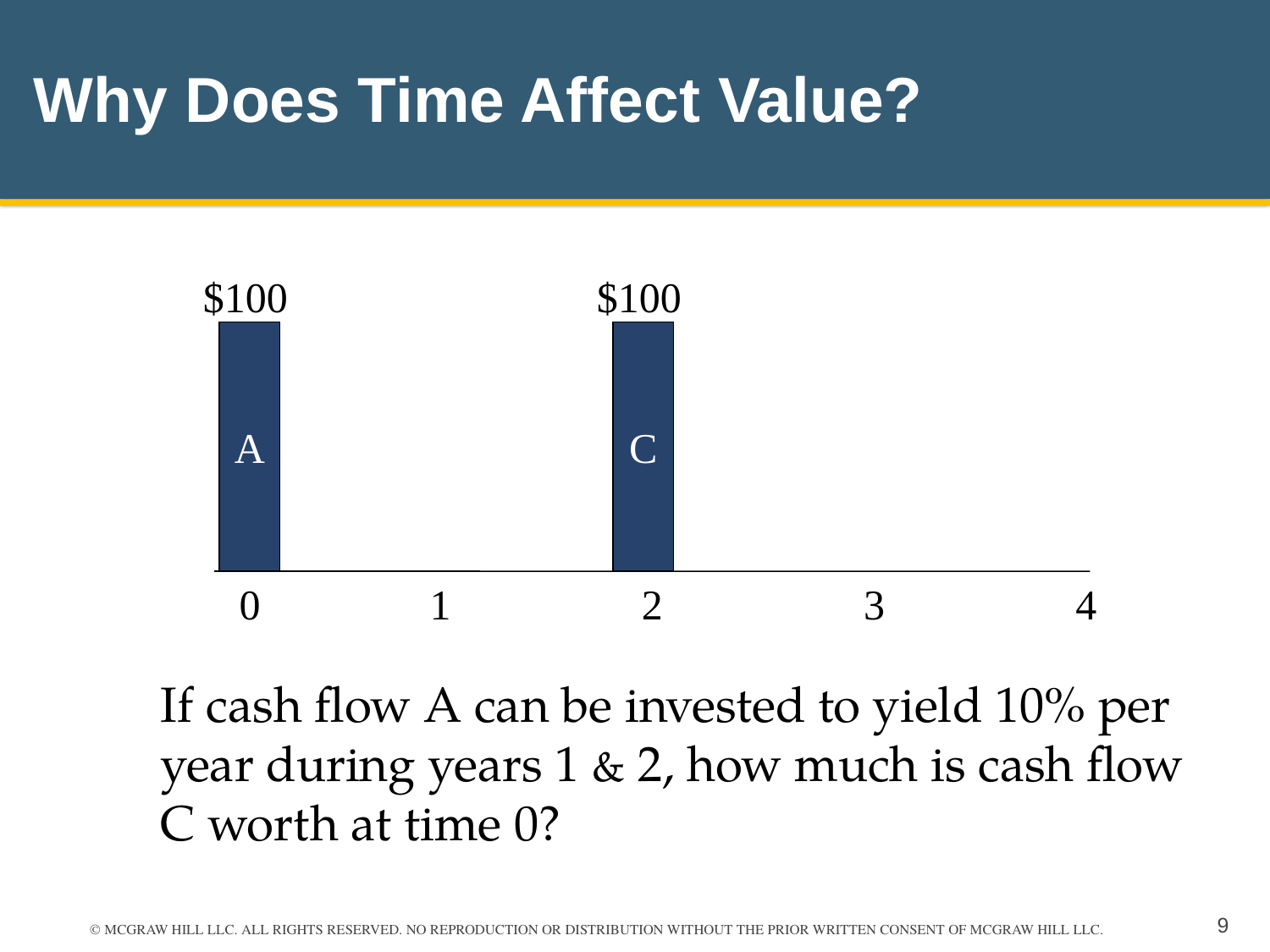

# Why Does Time Affect Value?
   $100
   $100
A
C
0	      1	              2	           3                  4

If cash flow A can be invested to yield 10% per year during years 1 & 2, how much is cash flow C worth at time 0?
© MCGRAW HILL LLC. ALL RIGHTS RESERVED. NO REPRODUCTION OR DISTRIBUTION WITHOUT THE PRIOR WRITTEN CONSENT OF MCGRAW HILL LLC.
9